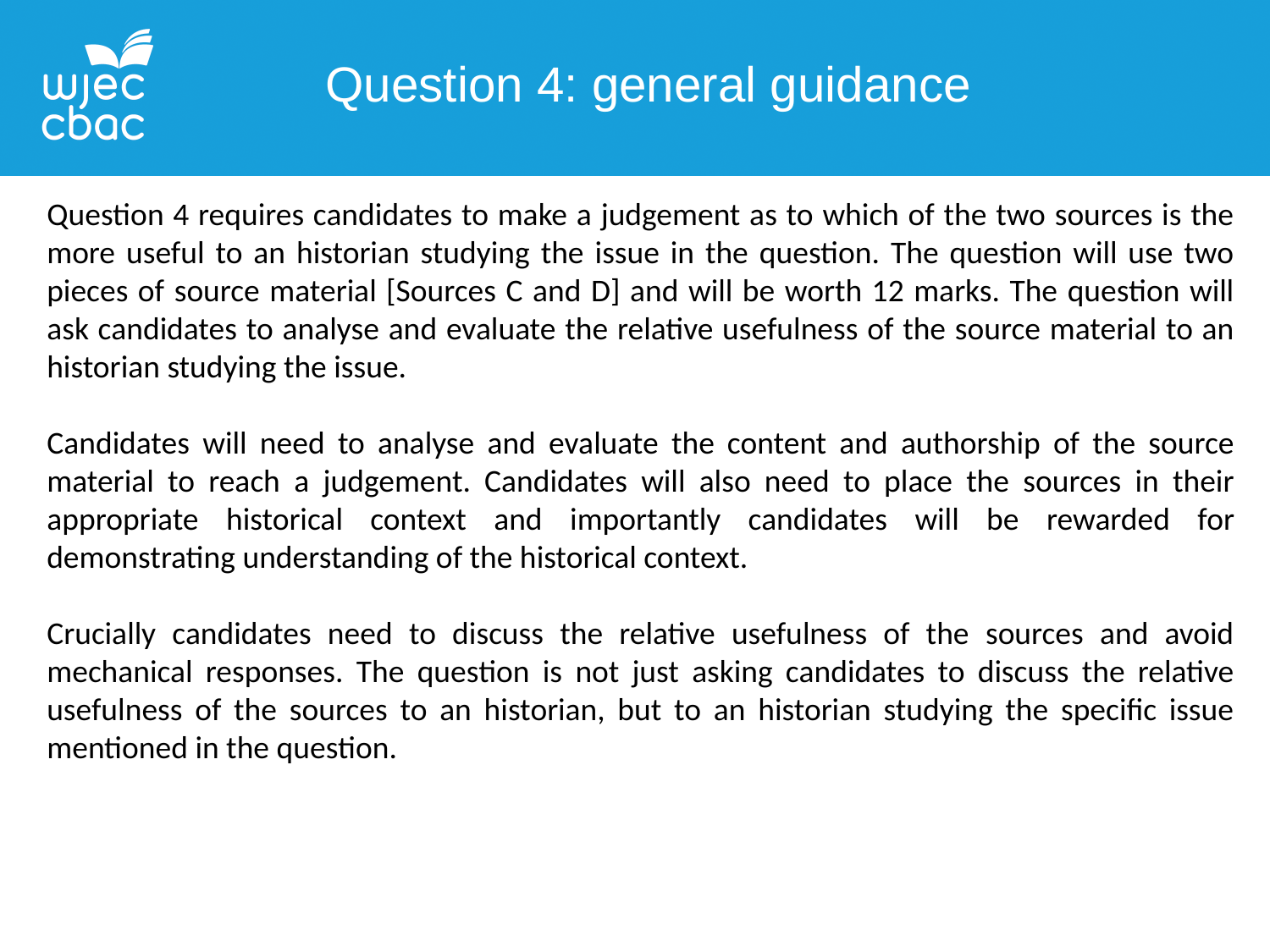

Question 4: general guidance

Question 4 requires candidates to make a judgement as to which of the two sources is the more useful to an historian studying the issue in the question. The question will use two pieces of source material [Sources C and D] and will be worth 12 marks. The question will ask candidates to analyse and evaluate the relative usefulness of the source material to an historian studying the issue.

Candidates will need to analyse and evaluate the content and authorship of the source material to reach a judgement. Candidates will also need to place the sources in their appropriate historical context and importantly candidates will be rewarded for demonstrating understanding of the historical context.

Crucially candidates need to discuss the relative usefulness of the sources and avoid mechanical responses. The question is not just asking candidates to discuss the relative usefulness of the sources to an historian, but to an historian studying the specific issue mentioned in the question.